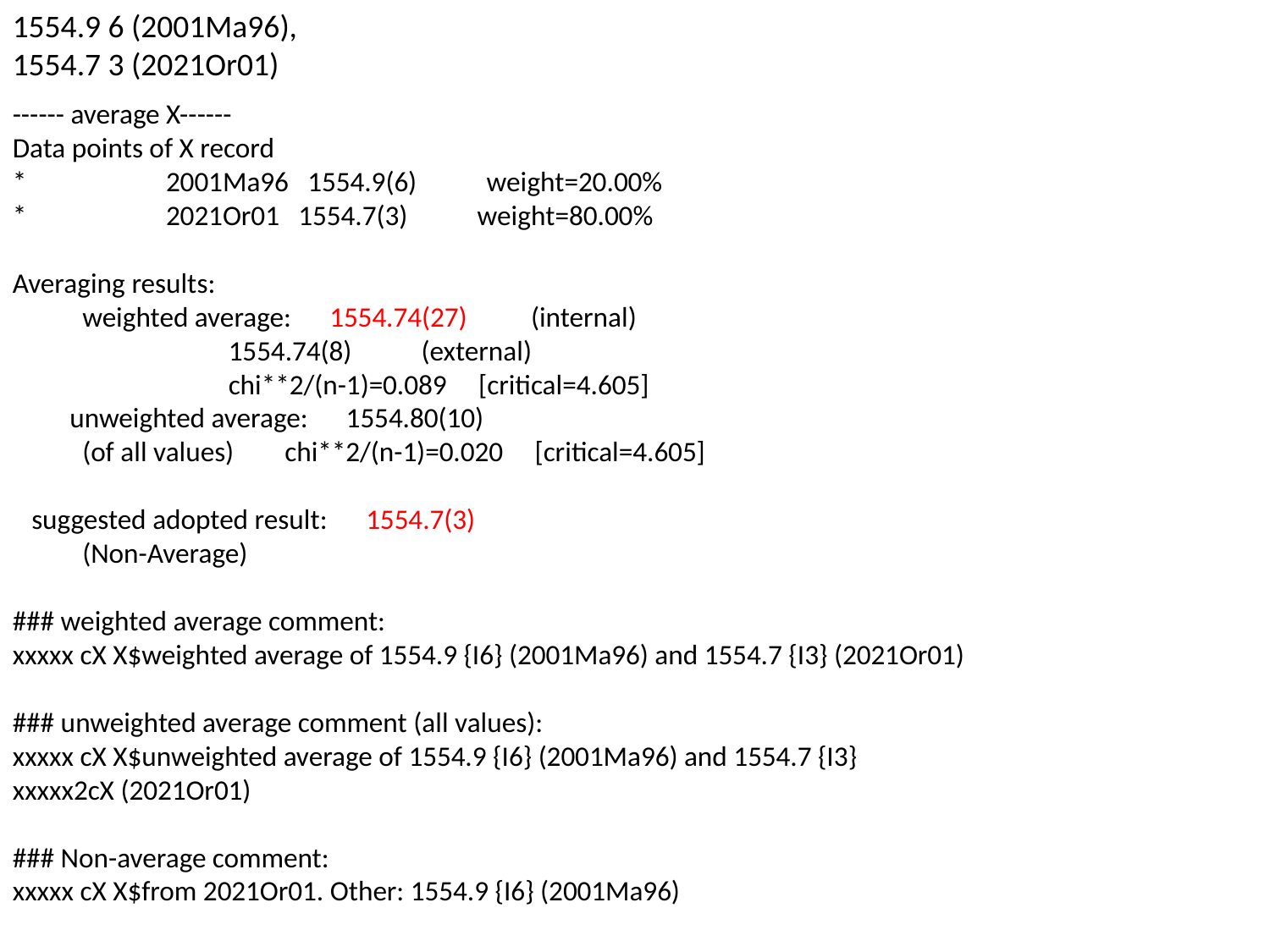

1554.9 6 (2001Ma96),
1554.7 3 (2021Or01)
------ average X------
Data points of X record
*                      2001Ma96   1554.9(6)           weight=20.00%
*                      2021Or01   1554.7(3)           weight=80.00%

Averaging results:
           weighted average:      1554.74(27)          (internal)
                                  1554.74(8)           (external)
                                  chi**2/(n-1)=0.089     [critical=4.605]
         unweighted average:      1554.80(10)
           (of all values)        chi**2/(n-1)=0.020     [critical=4.605]

   suggested adopted result:      1554.7(3)
           (Non-Average)

### weighted average comment:
xxxxx cX X$weighted average of 1554.9 {I6} (2001Ma96) and 1554.7 {I3} (2021Or01)

### unweighted average comment (all values):
xxxxx cX X$unweighted average of 1554.9 {I6} (2001Ma96) and 1554.7 {I3}
xxxxx2cX (2021Or01)

### Non-average comment:
xxxxx cX X$from 2021Or01. Other: 1554.9 {I6} (2001Ma96)